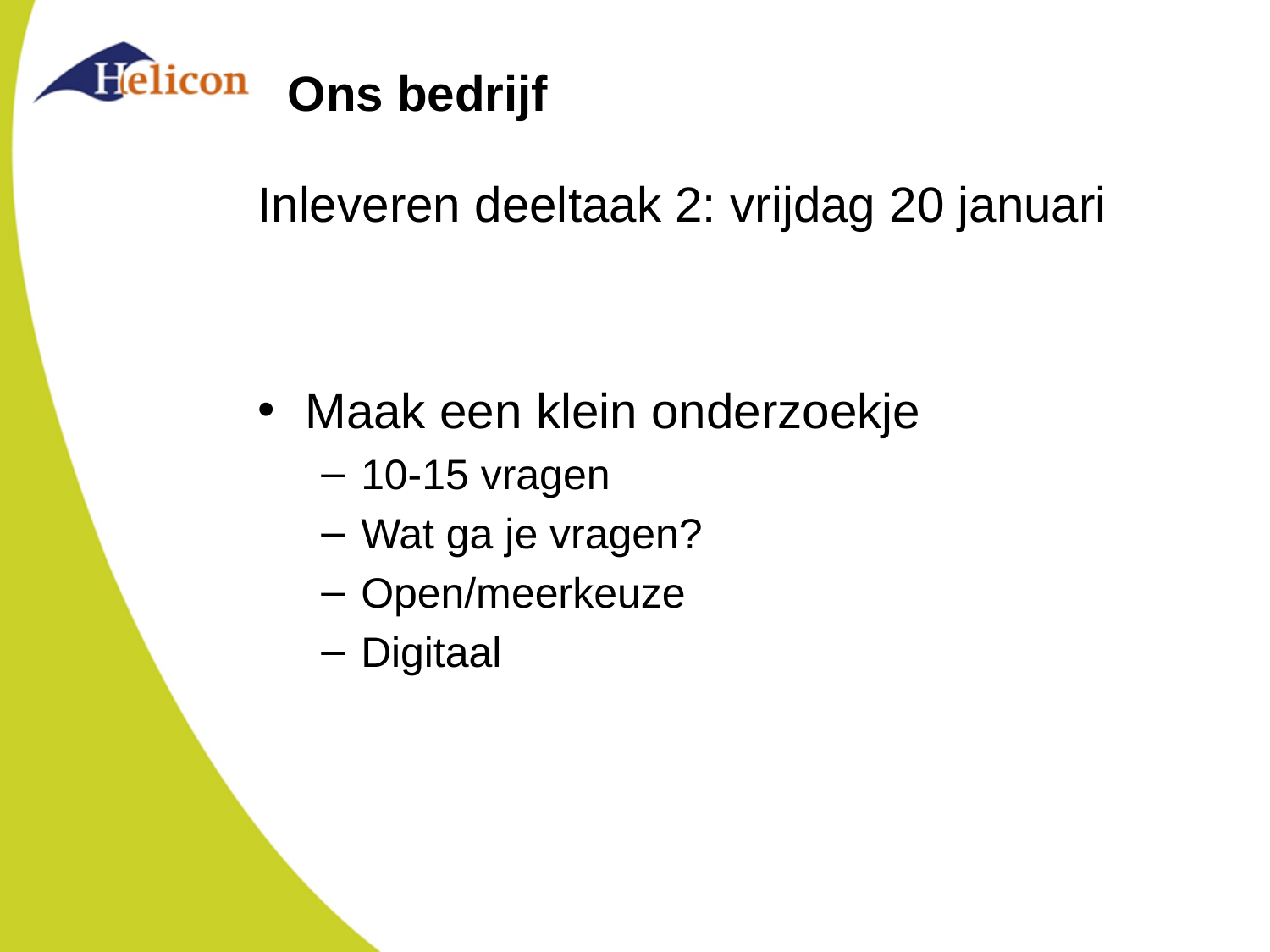

# Ons bedrijf
Inleveren deeltaak 2: vrijdag 20 januari

Maak een klein onderzoekje
10-15 vragen
Wat ga je vragen?
Open/meerkeuze
Digitaal